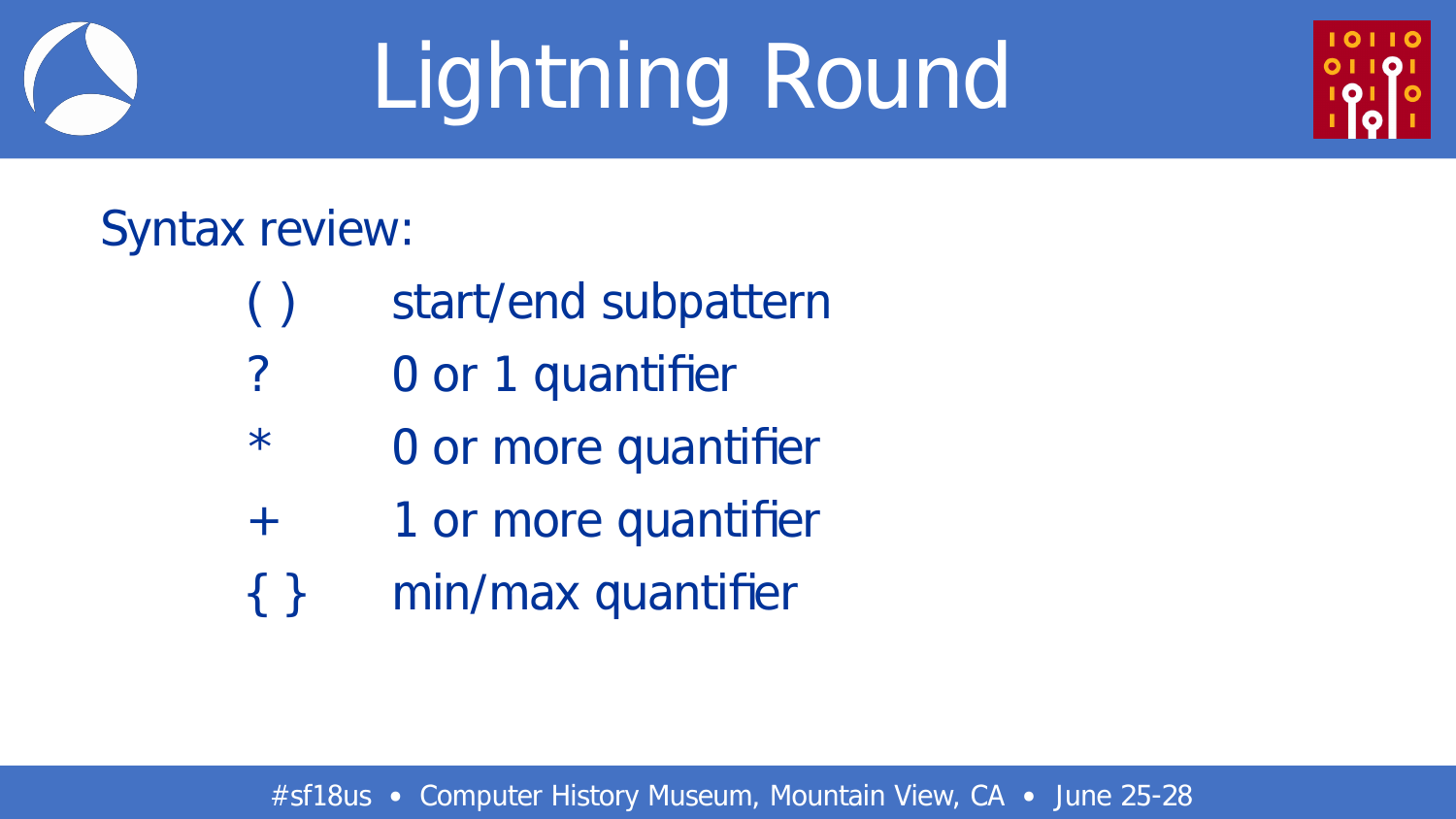

# Lightning Round
Syntax review:
	( )	start/end subpattern
	? 	0 or 1 quantifier
	* 	0 or more quantifier
	+ 	1 or more quantifier
	{ }	min/max quantifier